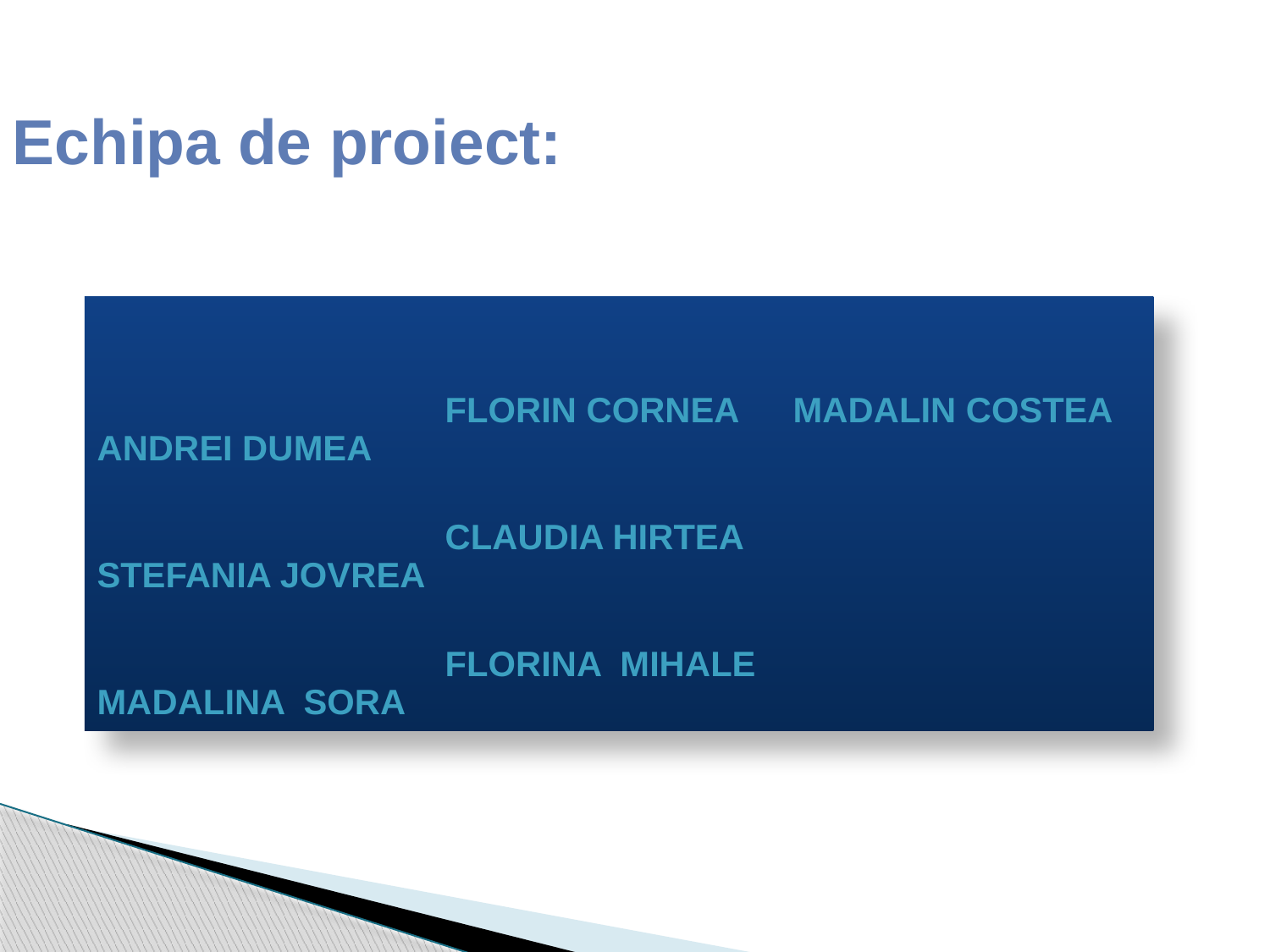

Echipa de proiect:

Andrei Dumea
Stefania Jovrea
Madalina  Sora
Florin Cornea
Claudia Hirtea
Florina  Mihale
Madalin Costea